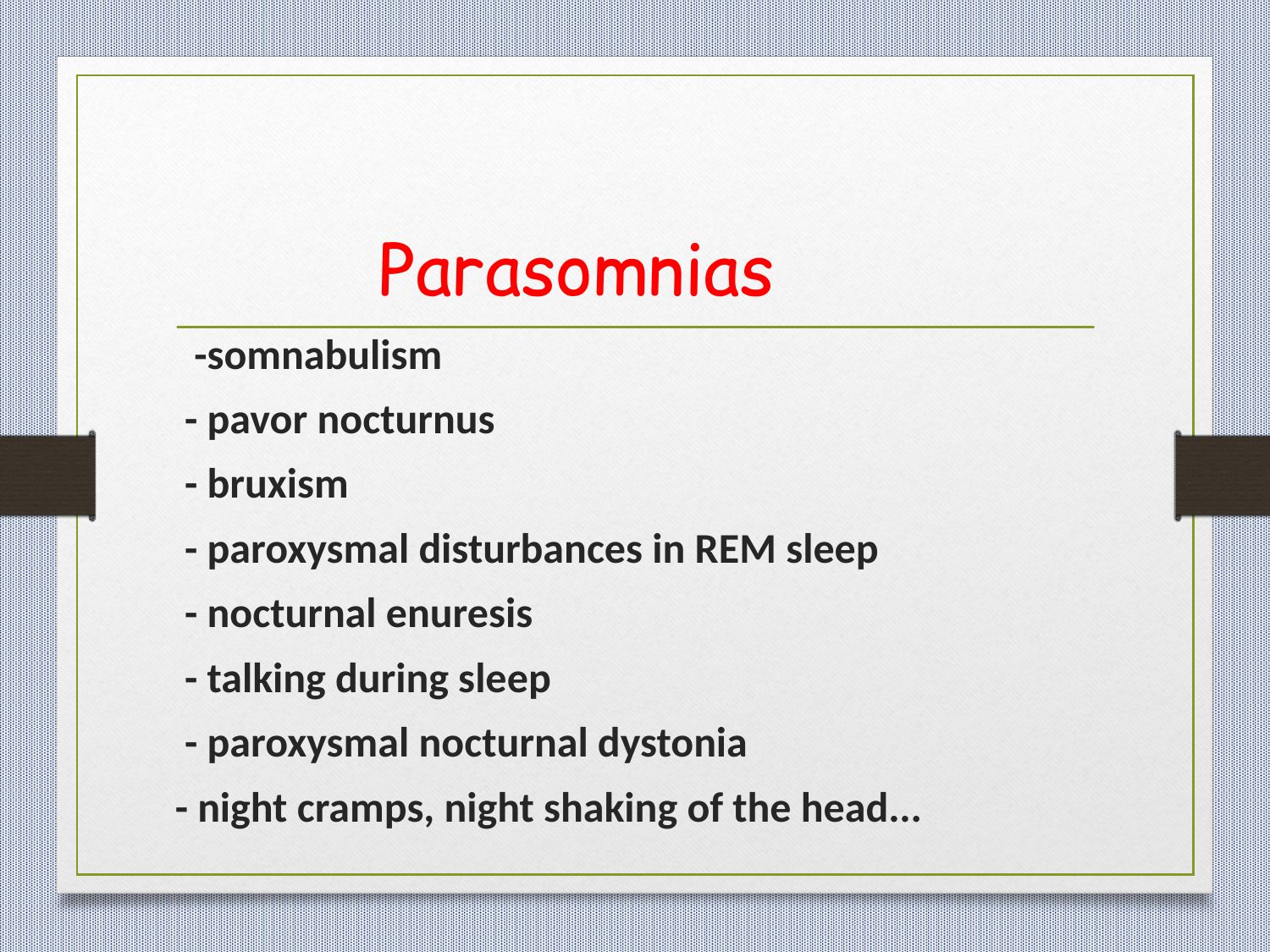

# Parasomnias
       -somnabulism
      - pavor nocturnus
      - bruxism
      - paroxysmal disturbances in REM sleep
      - nocturnal enuresis
      - talking during sleep
      - paroxysmal nocturnal dystonia
     - night cramps, night shaking of the head...